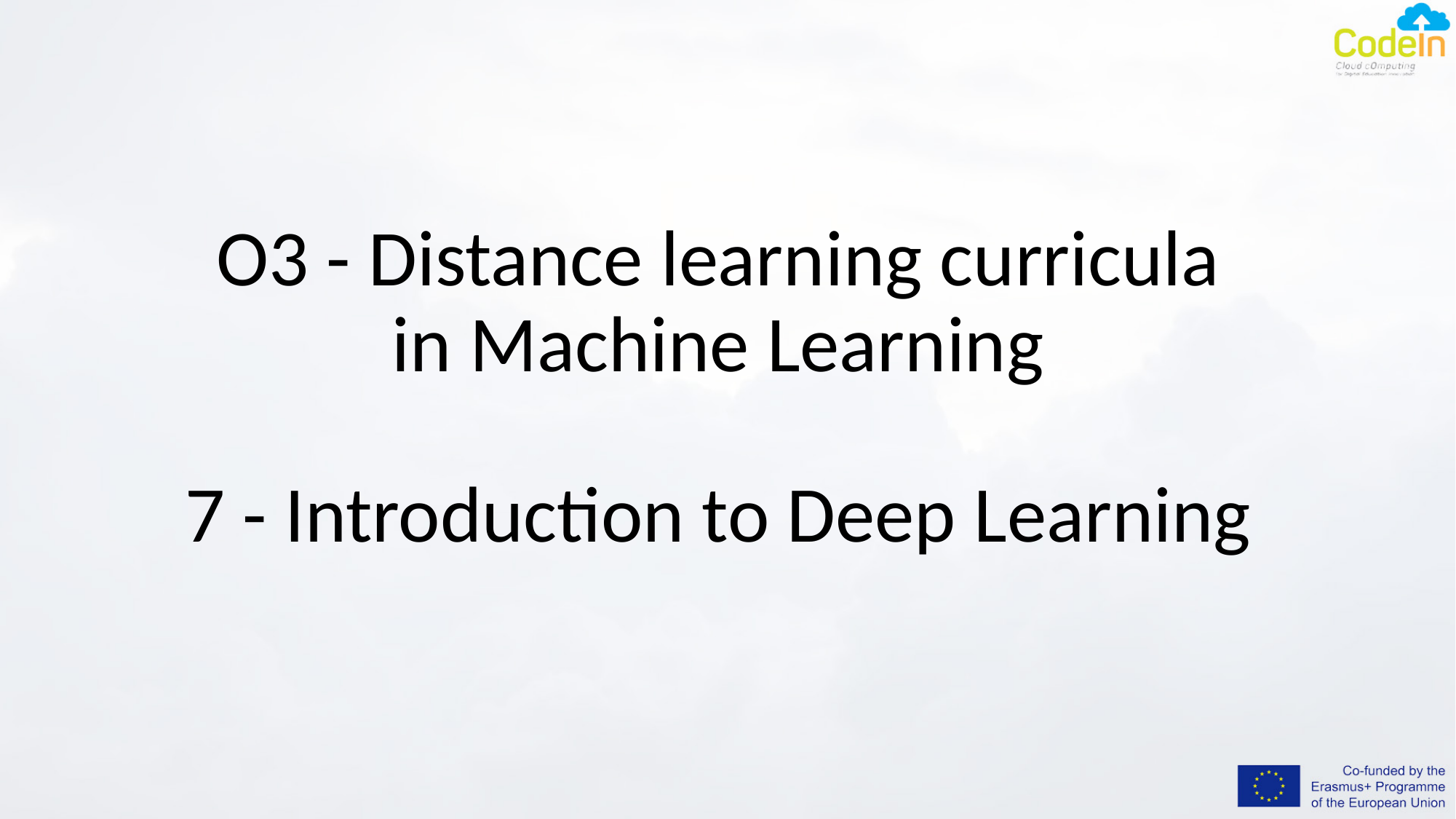

# O3 - Distance learning curricula in Machine Learning 7 - Introduction to Deep Learning